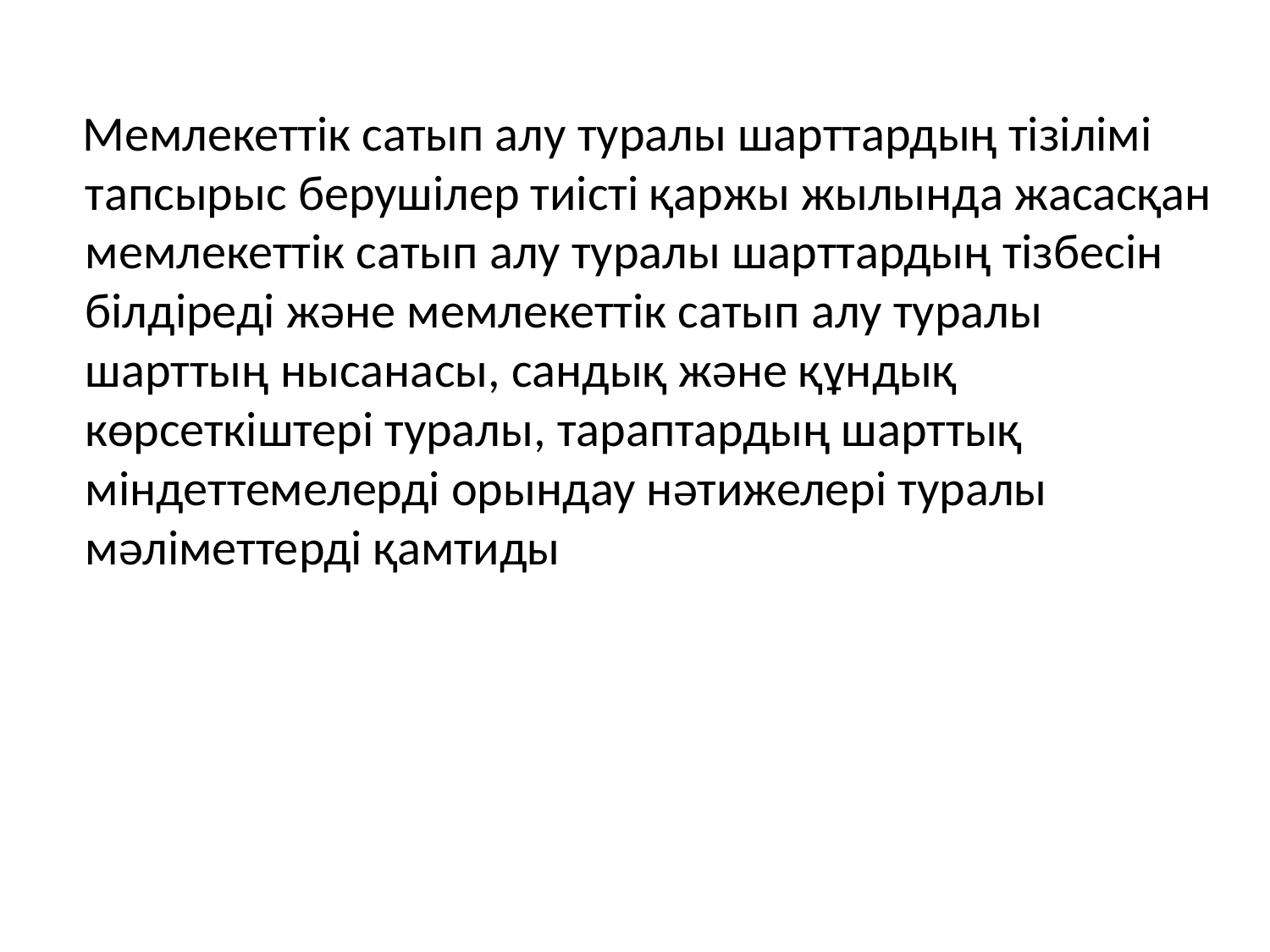

Мемлекеттік сатып алу туралы шарттардың тізілімі тапсырыс берушілер тиісті қаржы жылында жасасқан мемлекеттік сатып алу туралы шарттардың тізбесін білдіреді және мемлекеттік сатып алу туралы шарттың нысанасы, сандық және құндық көрсеткіштері туралы, тараптардың шарттық міндеттемелерді орындау нәтижелері туралы мәліметтерді қамтиды